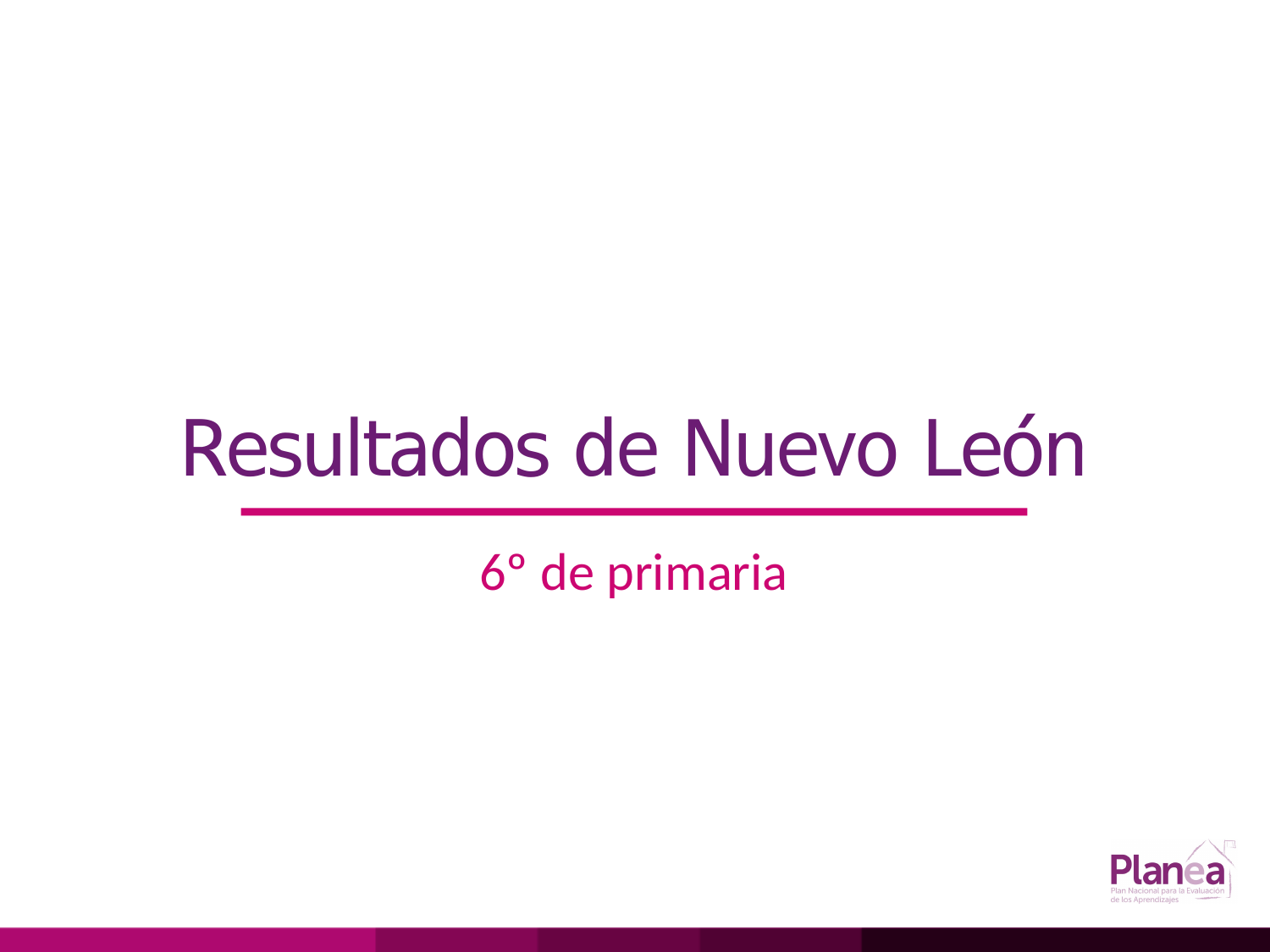

# Resultados de Nuevo León

6º de primaria